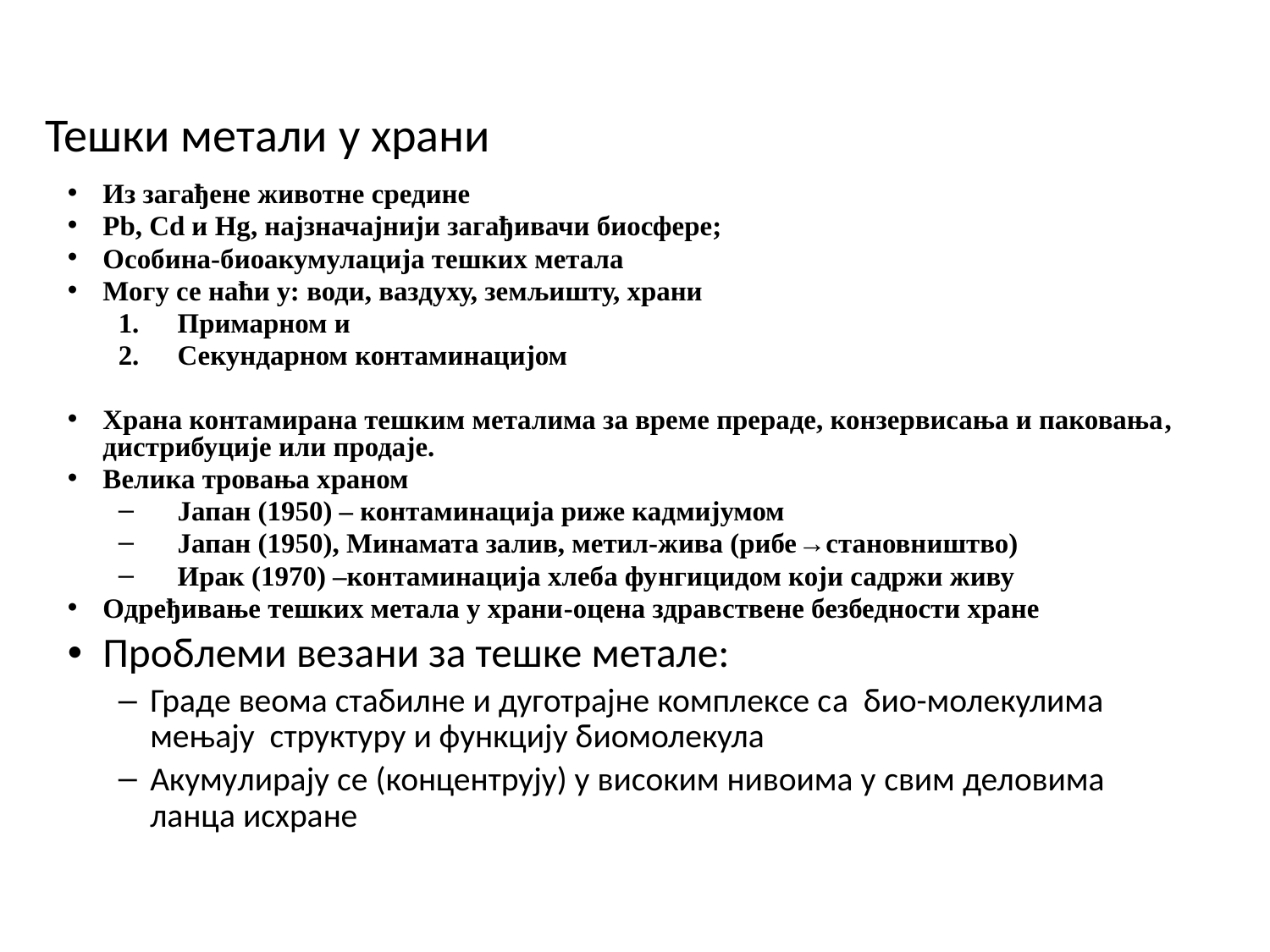

Тешки метали у храни
Из загађене животне средине
Pb, Cd и Hg, најзначајнији загађивачи биосфере;
Особина-биоакумулација тешких метала
Могу се наћи у: води, ваздуху, земљишту, храни
Примарном и
Секундарном контаминацијом

Храна контамирана тешким металима за време прераде, конзервисања и паковања, дистрибуције или продаје.
Велика тровања храном
Јапан (1950) – контаминација риже кадмијумом
Јапан (1950), Минамата залив, метил-жива (рибе→становништво)
Ирак (1970) –контаминација хлеба фунгицидом који садржи живу
Одређивање тешких метала у храни-оцена здравствене безбедности хране
Проблеми везани за тешке метале:
Граде веома стабилне и дуготрајне комплексе са  био-молекулима мењају  структуру и функцију биомолекула
Акумулирају се (концентрују) у високим нивоима у свим деловима ланца исхране